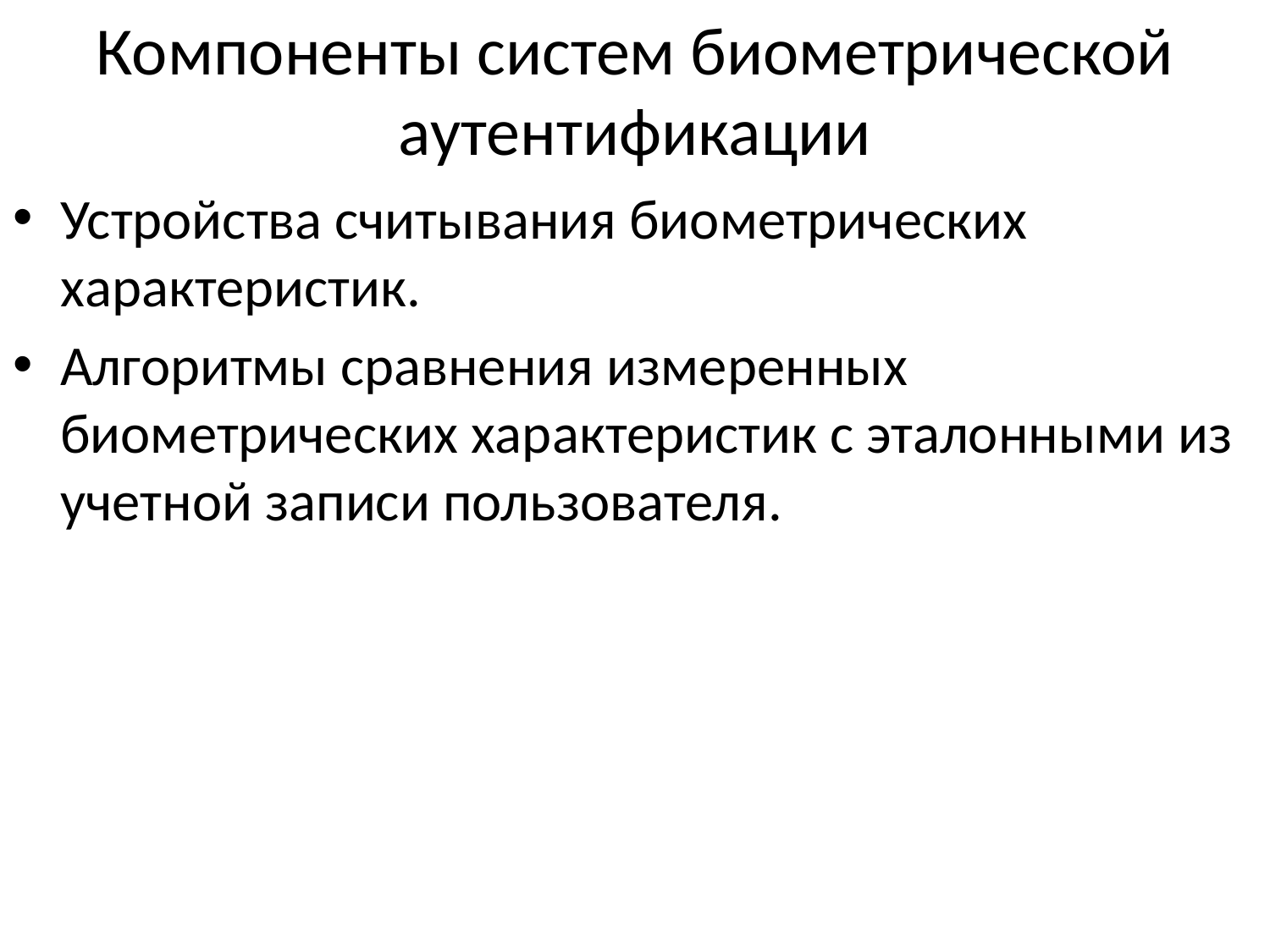

# Компоненты систем биометрической аутентификации
Устройства считывания биометрических характеристик.
Алгоритмы сравнения измеренных биометрических характеристик с эталонными из учетной записи пользователя.